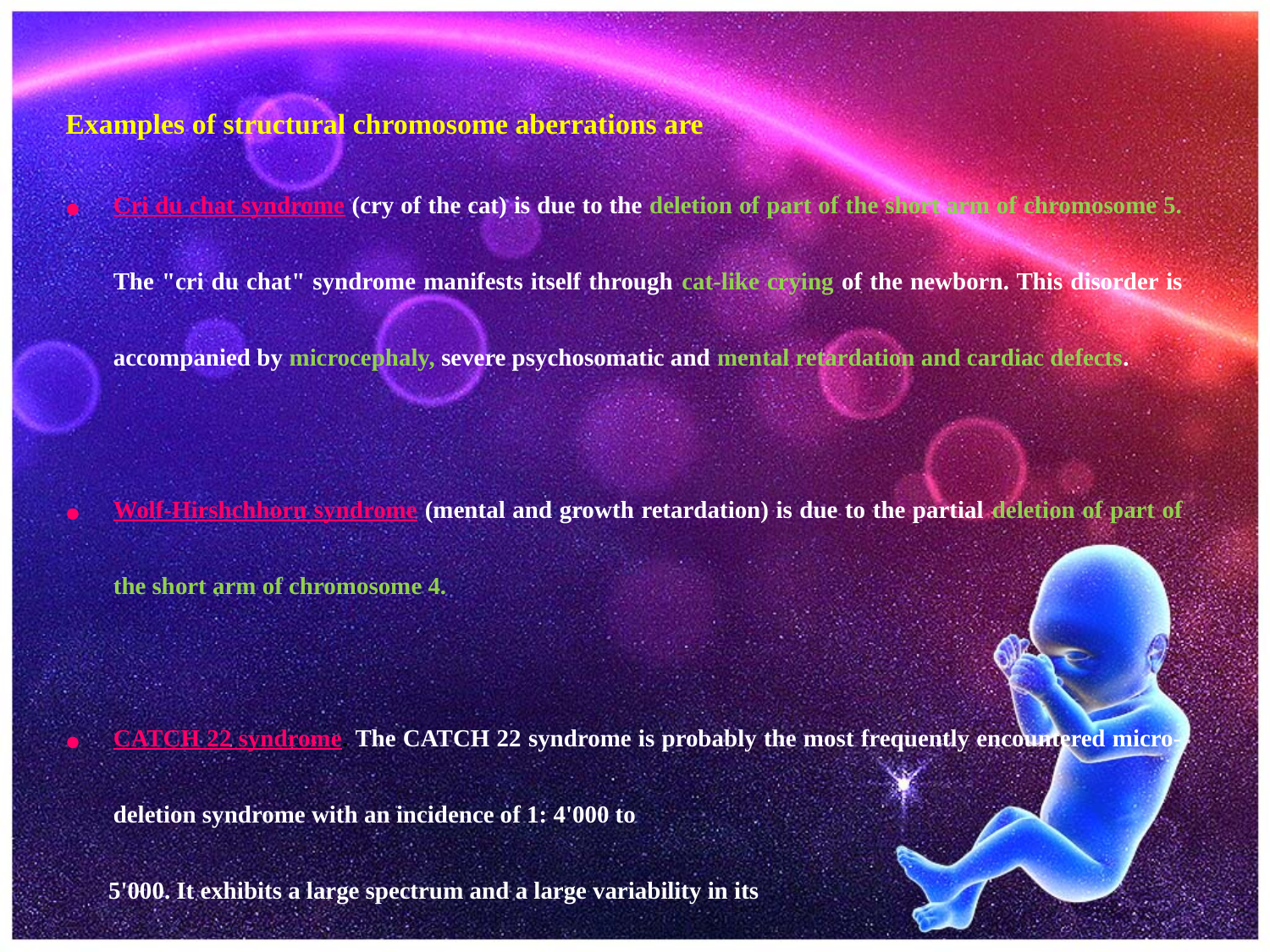

Examples of structural chromosome aberrations are
Cri du chat syndrome (cry of the cat) is due to the deletion of part of the short arm of chromosome 5. The "cri du chat" syndrome manifests itself through cat-like crying of the newborn. This disorder is accompanied by microcephaly, severe psychosomatic and mental retardation and cardiac defects.

Wolf-Hirshchhorn syndrome (mental and growth retardation) is due to the partial deletion of part of the short arm of chromosome 4.

CATCH 22 syndrome. The CATCH 22 syndrome is probably the most frequently encountered micro-deletion syndrome with an incidence of 1: 4'000 to
       5'000. It exhibits a large spectrum and a large variability in its
        features. CATCH 22 stands for:
       C = cardiac (frequently Fallot tetralogy), A = abnomal faces, T = thymic
       hypoplasia, C = cleft palate, H = hypocalcemia and 22: 22q11 deletion.